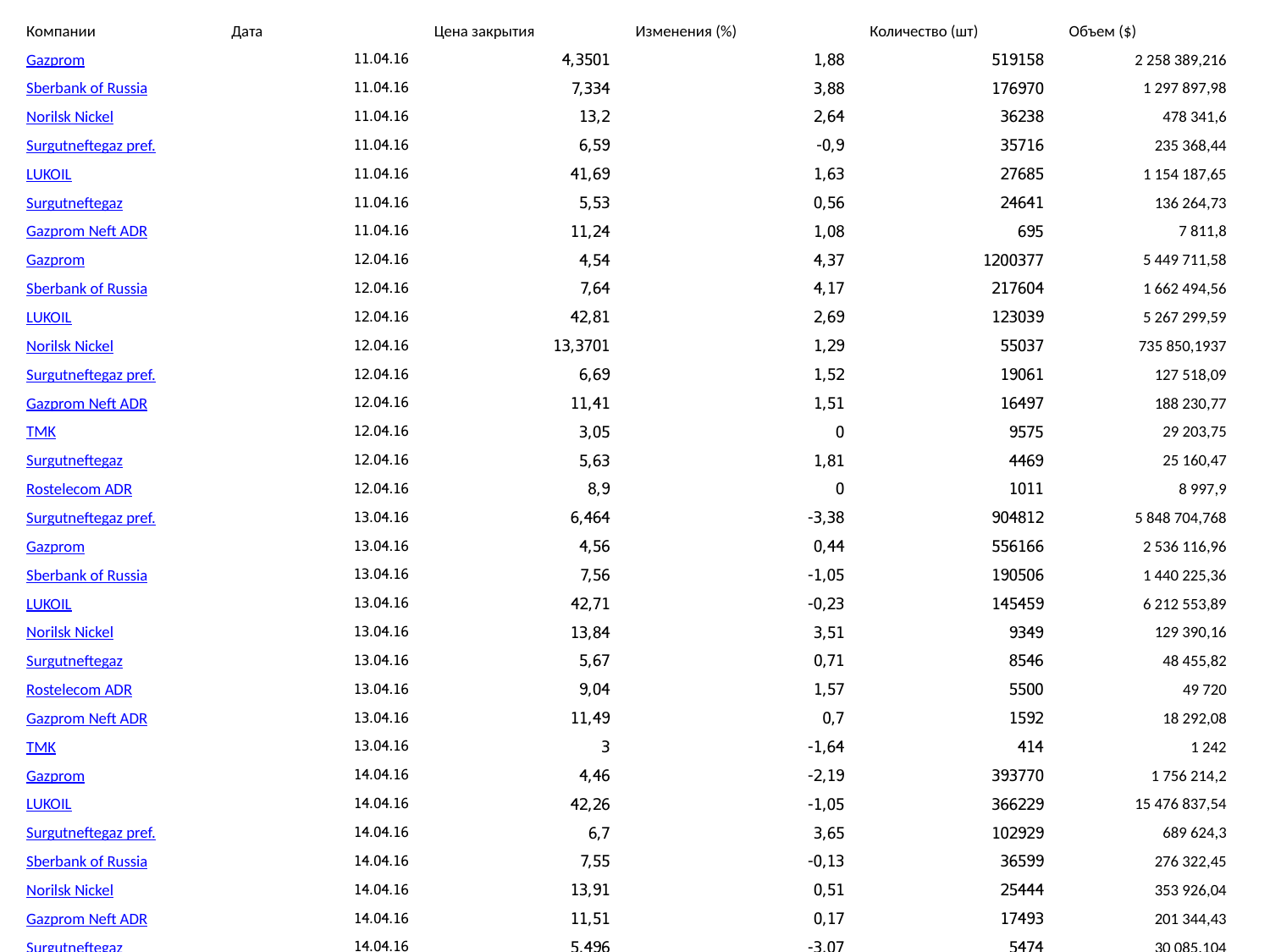

| Компании | Дата | Цена закрытия | Изменения (%) | Количество (шт) | Объем ($) |
| --- | --- | --- | --- | --- | --- |
| Gazprom | 11.04.16 | 4,3501 | 1,88 | 519158 | 2 258 389,216 |
| Sberbank of Russia | 11.04.16 | 7,334 | 3,88 | 176970 | 1 297 897,98 |
| Norilsk Nickel | 11.04.16 | 13,2 | 2,64 | 36238 | 478 341,6 |
| Surgutneftegaz pref. | 11.04.16 | 6,59 | -0,9 | 35716 | 235 368,44 |
| LUKOIL | 11.04.16 | 41,69 | 1,63 | 27685 | 1 154 187,65 |
| Surgutneftegaz | 11.04.16 | 5,53 | 0,56 | 24641 | 136 264,73 |
| Gazprom Neft ADR | 11.04.16 | 11,24 | 1,08 | 695 | 7 811,8 |
| Gazprom | 12.04.16 | 4,54 | 4,37 | 1200377 | 5 449 711,58 |
| Sberbank of Russia | 12.04.16 | 7,64 | 4,17 | 217604 | 1 662 494,56 |
| LUKOIL | 12.04.16 | 42,81 | 2,69 | 123039 | 5 267 299,59 |
| Norilsk Nickel | 12.04.16 | 13,3701 | 1,29 | 55037 | 735 850,1937 |
| Surgutneftegaz pref. | 12.04.16 | 6,69 | 1,52 | 19061 | 127 518,09 |
| Gazprom Neft ADR | 12.04.16 | 11,41 | 1,51 | 16497 | 188 230,77 |
| TMK | 12.04.16 | 3,05 | 0 | 9575 | 29 203,75 |
| Surgutneftegaz | 12.04.16 | 5,63 | 1,81 | 4469 | 25 160,47 |
| Rostelecom ADR | 12.04.16 | 8,9 | 0 | 1011 | 8 997,9 |
| Surgutneftegaz pref. | 13.04.16 | 6,464 | -3,38 | 904812 | 5 848 704,768 |
| Gazprom | 13.04.16 | 4,56 | 0,44 | 556166 | 2 536 116,96 |
| Sberbank of Russia | 13.04.16 | 7,56 | -1,05 | 190506 | 1 440 225,36 |
| LUKOIL | 13.04.16 | 42,71 | -0,23 | 145459 | 6 212 553,89 |
| Norilsk Nickel | 13.04.16 | 13,84 | 3,51 | 9349 | 129 390,16 |
| Surgutneftegaz | 13.04.16 | 5,67 | 0,71 | 8546 | 48 455,82 |
| Rostelecom ADR | 13.04.16 | 9,04 | 1,57 | 5500 | 49 720 |
| Gazprom Neft ADR | 13.04.16 | 11,49 | 0,7 | 1592 | 18 292,08 |
| TMK | 13.04.16 | 3 | -1,64 | 414 | 1 242 |
| Gazprom | 14.04.16 | 4,46 | -2,19 | 393770 | 1 756 214,2 |
| LUKOIL | 14.04.16 | 42,26 | -1,05 | 366229 | 15 476 837,54 |
| Surgutneftegaz pref. | 14.04.16 | 6,7 | 3,65 | 102929 | 689 624,3 |
| Sberbank of Russia | 14.04.16 | 7,55 | -0,13 | 36599 | 276 322,45 |
| Norilsk Nickel | 14.04.16 | 13,91 | 0,51 | 25444 | 353 926,04 |
| Gazprom Neft ADR | 14.04.16 | 11,51 | 0,17 | 17493 | 201 344,43 |
| Surgutneftegaz | 14.04.16 | 5,496 | -3,07 | 5474 | 30 085,104 |
| TMK | 14.04.16 | 3,19 | 6,33 | 3413 | 10 887,47 |
| Rostelecom ADR | 14.04.16 | 8,69 | -3,87 | 2999 | 26 061,31 |
| Gazprom | 15.04.16 | 4,38 | -1,79 | 148284 | 649 483,92 |
| LUKOIL | 15.04.16 | 42,17 | -0,21 | 93996 | 3 963 811,32 |
| Sberbank of Russia | 15.04.16 | 7,56 | 0,13 | 70284 | 531 347,04 |
| Surgutneftegaz pref. | 15.04.16 | 6,67 | -0,45 | 60547 | 403 848,49 |
| Surgutneftegaz | 15.04.16 | 5,55 | 0,98 | 43138 | 239 415,9 |
| Gazprom Neft ADR | 15.04.16 | 11,35 | -1,39 | 11591 | 131 557,85 |
| Norilsk Nickel | 15.04.16 | 13,58 | -2,37 | 7553 | 102 569,74 |
| Rostelecom ADR | 15.04.16 | 8,72 | 0,35 | 598 | 5 214,56 |
| TMK | 15.04.16 | 2,9 | -9,09 | 454 | 1 316,6 |